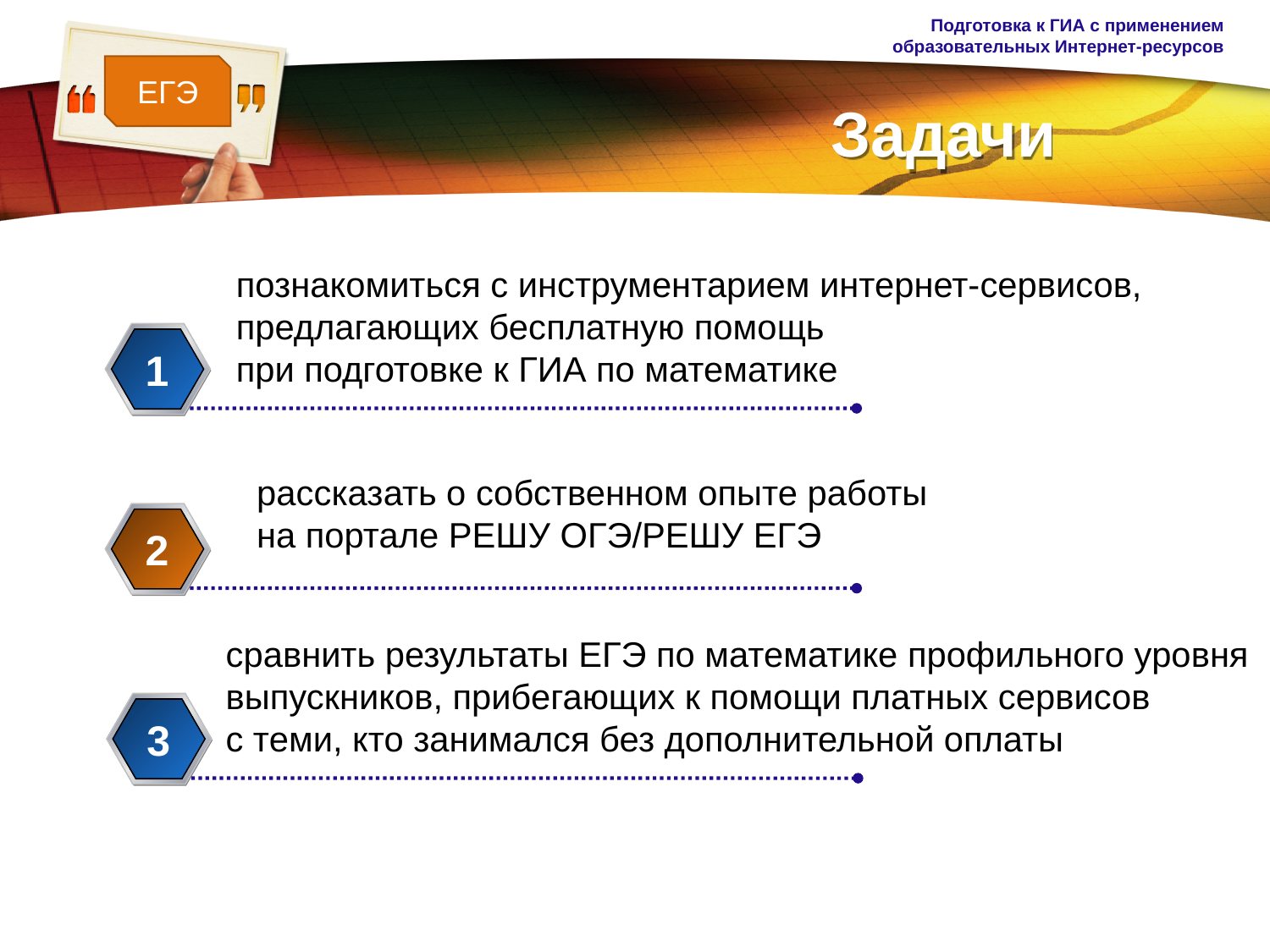

Подготовка к ГИА с применением образовательных Интернет-ресурсов
ЕГЭ
# Задачи

познакомиться с инструментарием интернет-сервисов,
предлагающих бесплатную помощь
при подготовке к ГИА по математике

1

рассказать о собственном опыте работы
на портале РЕШУ ОГЭ/РЕШУ ЕГЭ

2

сравнить результаты ЕГЭ по математике профильного уровня
выпускников, прибегающих к помощи платных сервисов
с теми, кто занимался без дополнительной оплаты

3